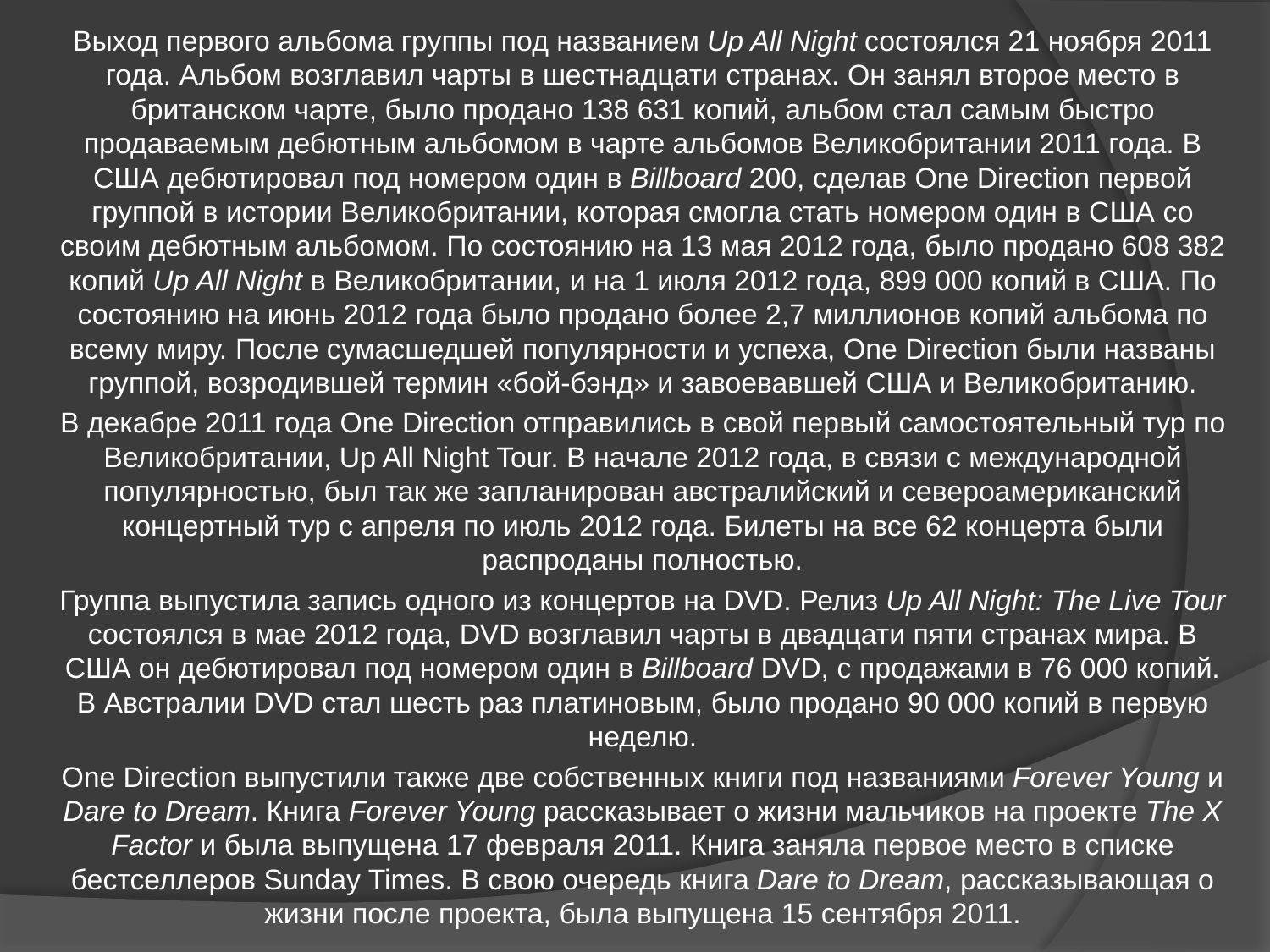

#
Выход первого альбома группы под названием Up All Night состоялся 21 ноября 2011 года. Альбом возглавил чарты в шестнадцати странах. Он занял второе место в британском чарте, было продано 138 631 копий, альбом стал самым быстро продаваемым дебютным альбомом в чарте альбомов Великобритании 2011 года. В США дебютировал под номером один в Billboard 200, сделав One Direction первой группой в истории Великобритании, которая смогла стать номером один в США со своим дебютным альбомом. По состоянию на 13 мая 2012 года, было продано 608 382 копий Up All Night в Великобритании, и на 1 июля 2012 года, 899 000 копий в США. По состоянию на июнь 2012 года было продано более 2,7 миллионов копий альбома по всему миру. После сумасшедшей популярности и успеха, One Direction были названы группой, возродившей термин «бой-бэнд» и завоевавшей США и Великобританию.
В декабре 2011 года One Direction отправились в свой первый самостоятельный тур по Великобритании, Up All Night Tour. В начале 2012 года, в связи с международной популярностью, был так же запланирован австралийский и североамериканский концертный тур с апреля по июль 2012 года. Билеты на все 62 концерта были распроданы полностью.
Группа выпустила запись одного из концертов на DVD. Релиз Up All Night: The Live Tour состоялся в мае 2012 года, DVD возглавил чарты в двадцати пяти странах мира. В США он дебютировал под номером один в Billboard DVD, с продажами в 76 000 копий. В Австралии DVD стал шесть раз платиновым, было продано 90 000 копий в первую неделю.
One Direction выпустили также две собственных книги под названиями Forever Young и Dare to Dream. Книга Forever Young рассказывает о жизни мальчиков на проекте The X Factor и была выпущена 17 февраля 2011. Книга заняла первое место в списке бестселлеров Sunday Times. В свою очередь книга Dare to Dream, рассказывающая о жизни после проекта, была выпущена 15 сентября 2011.